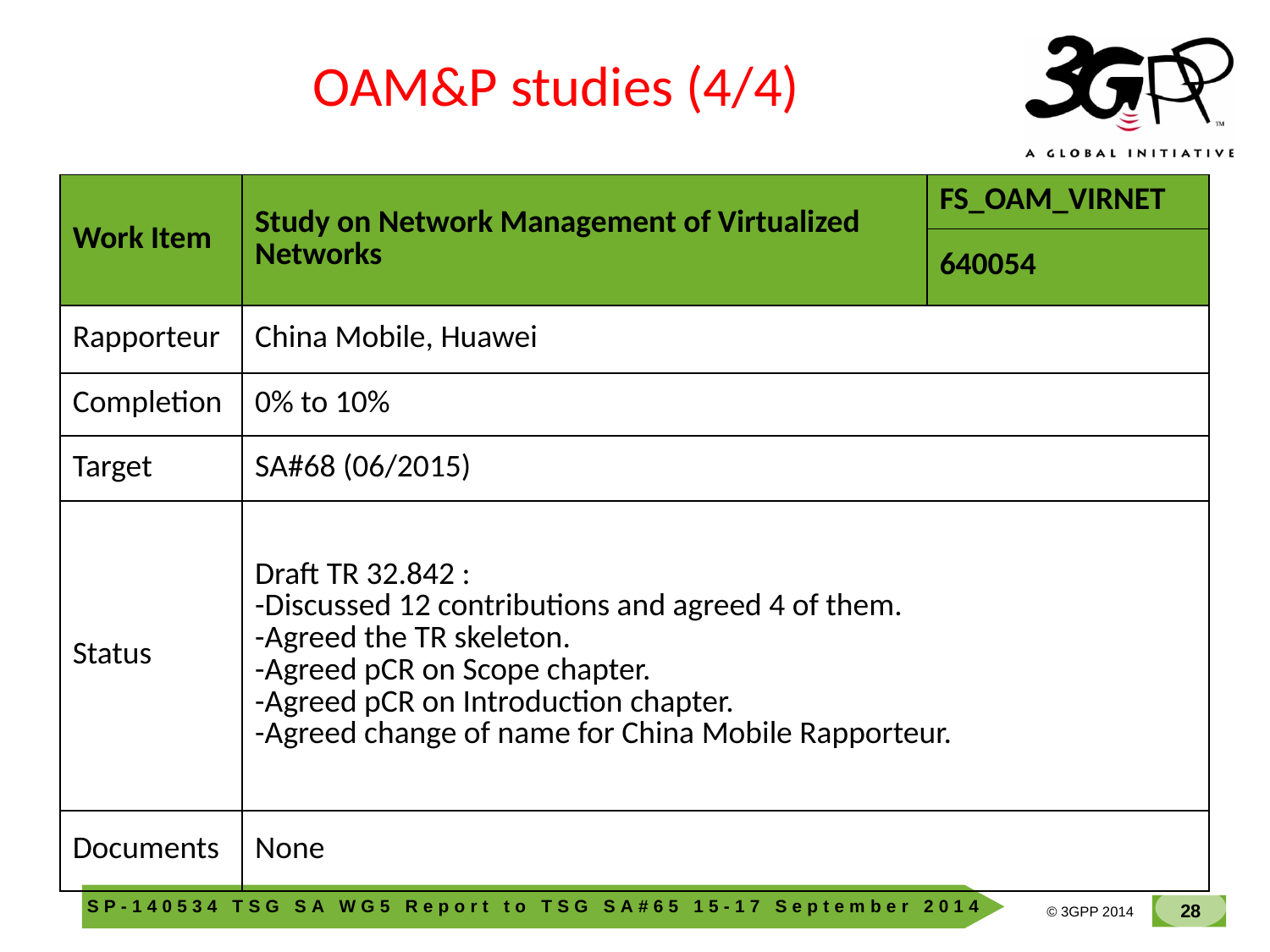

OAM&P studies (4/4)
| Work Item | Study on Network Management of Virtualized Networks | FS\_OAM\_VIRNET |
| --- | --- | --- |
|  |  | 640054 |
| Rapporteur | China Mobile, Huawei |  |
| Completion | 0% to 10% |  |
| Target | SA#68 (06/2015) |  |
| Status | Draft TR 32.842 : -Discussed 12 contributions and agreed 4 of them. -Agreed the TR skeleton. -Agreed pCR on Scope chapter. -Agreed pCR on Introduction chapter. -Agreed change of name for China Mobile Rapporteur. |  |
| Documents | None |  |